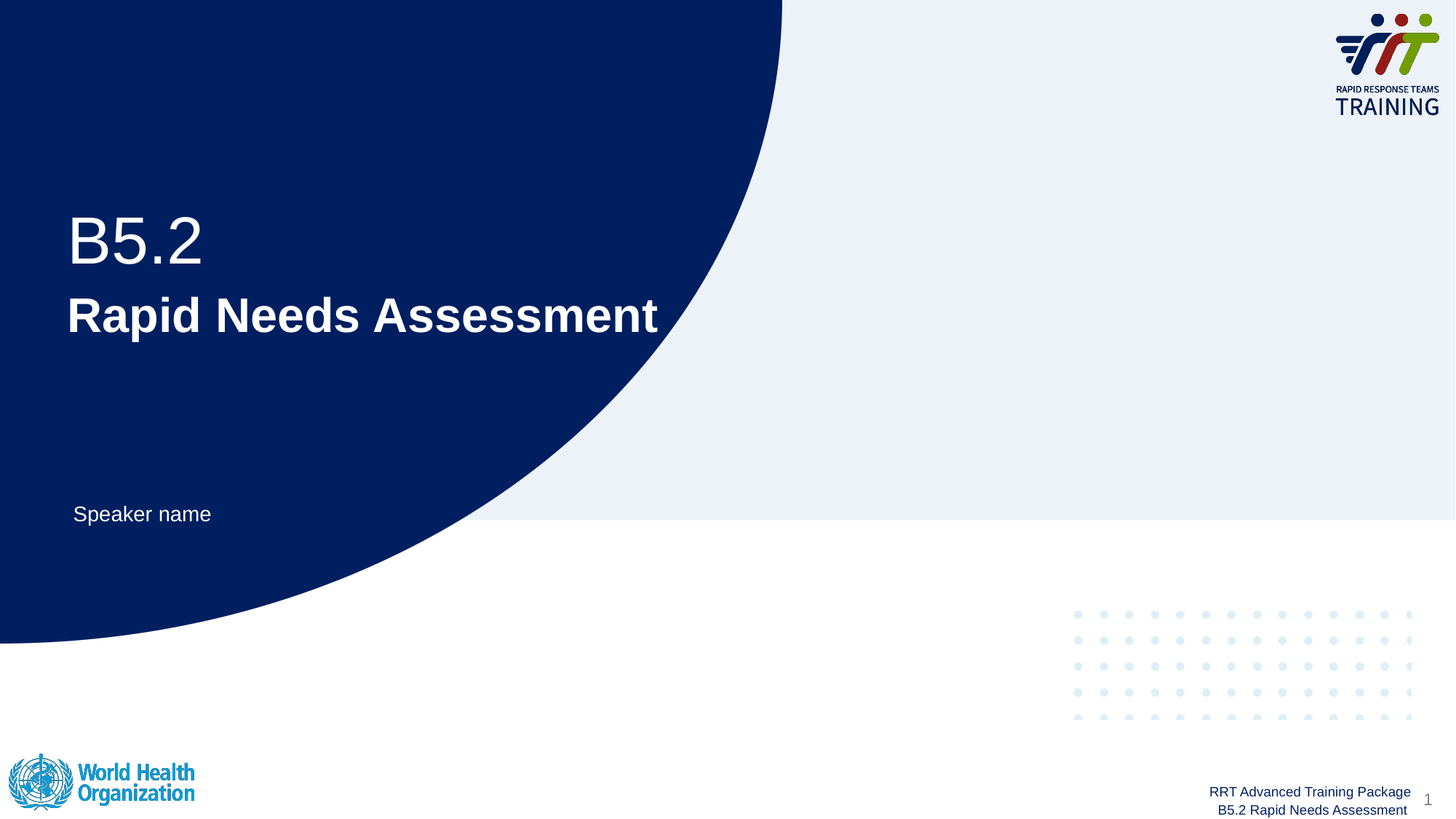

# Rapid Needs Assessment
B5.2
Speaker name